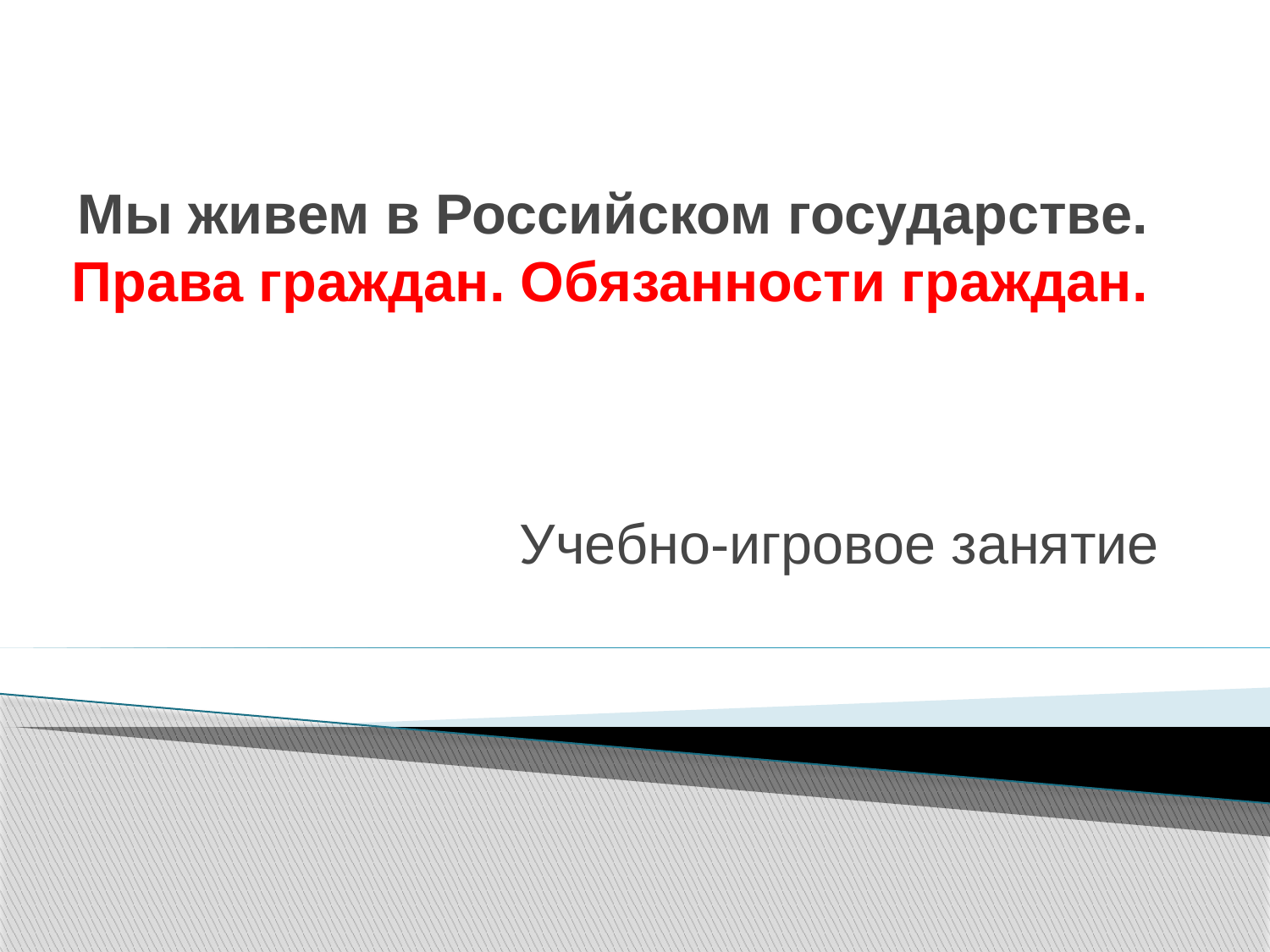

# Мы живем в Российском государстве. Права граждан. Обязанности граждан.
Учебно-игровое занятие